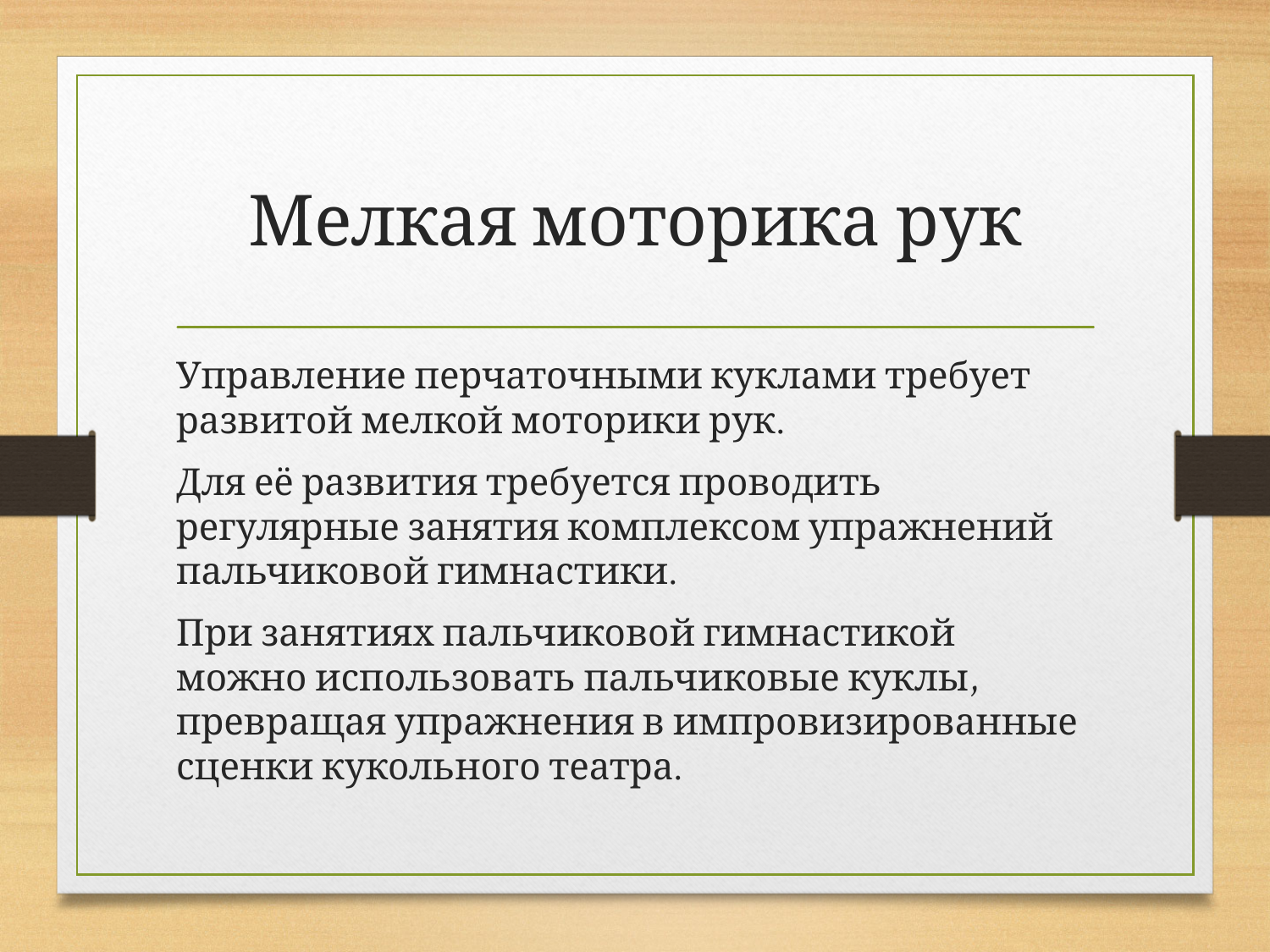

# Мелкая моторика рук
Управление перчаточными куклами требует развитой мелкой моторики рук.
Для её развития требуется проводить регулярные занятия комплексом упражнений пальчиковой гимнастики.
При занятиях пальчиковой гимнастикой можно использовать пальчиковые куклы, превращая упражнения в импровизированные сценки кукольного театра.